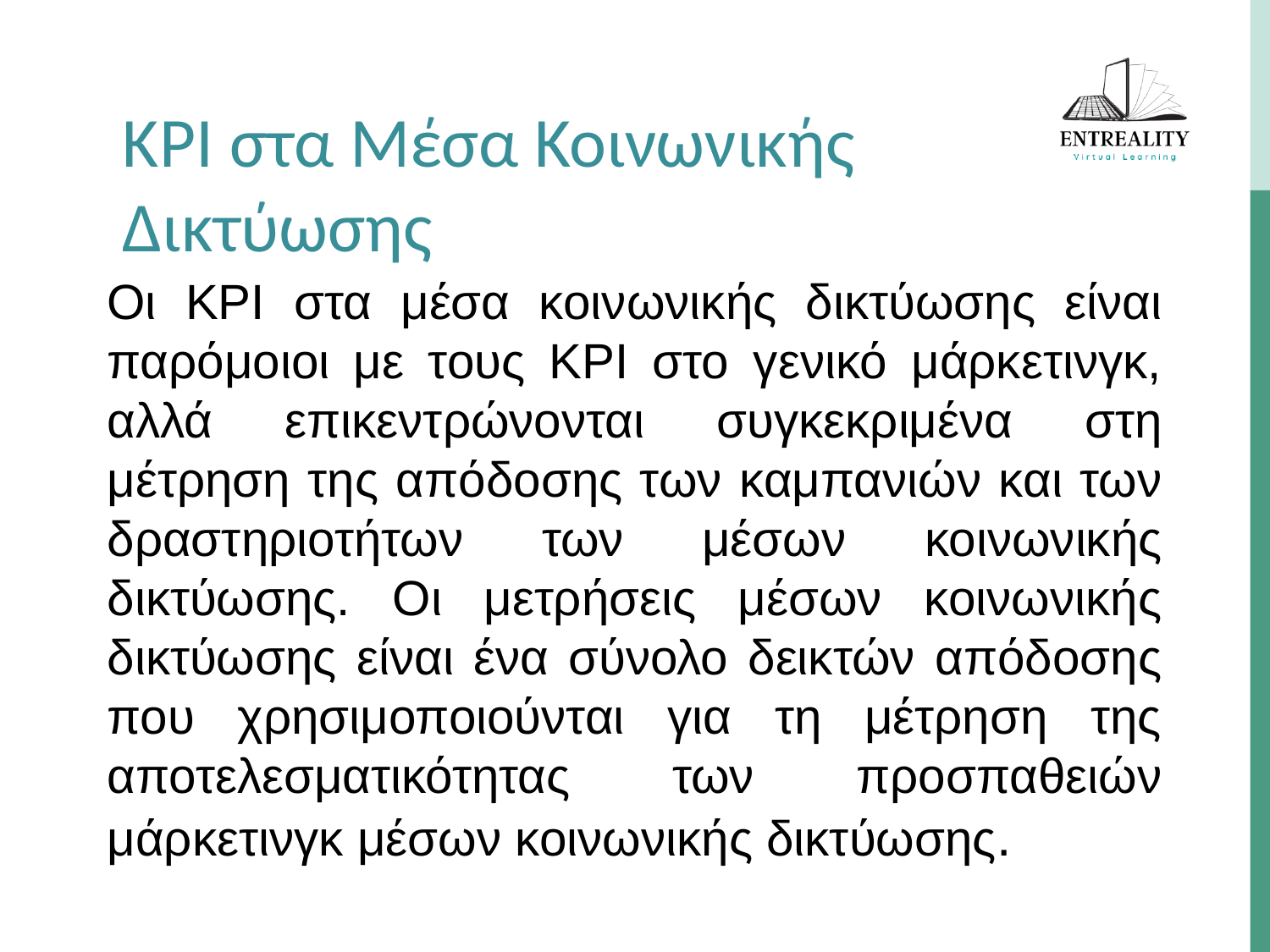

KPI στα Μέσα Κοινωνικής Δικτύωσης
Οι KPI στα μέσα κοινωνικής δικτύωσης είναι παρόμοιοι με τους KPI στο γενικό μάρκετινγκ, αλλά επικεντρώνονται συγκεκριμένα στη μέτρηση της απόδοσης των καμπανιών και των δραστηριοτήτων των μέσων κοινωνικής δικτύωσης. Οι μετρήσεις μέσων κοινωνικής δικτύωσης είναι ένα σύνολο δεικτών απόδοσης που χρησιμοποιούνται για τη μέτρηση της αποτελεσματικότητας των προσπαθειών μάρκετινγκ μέσων κοινωνικής δικτύωσης.